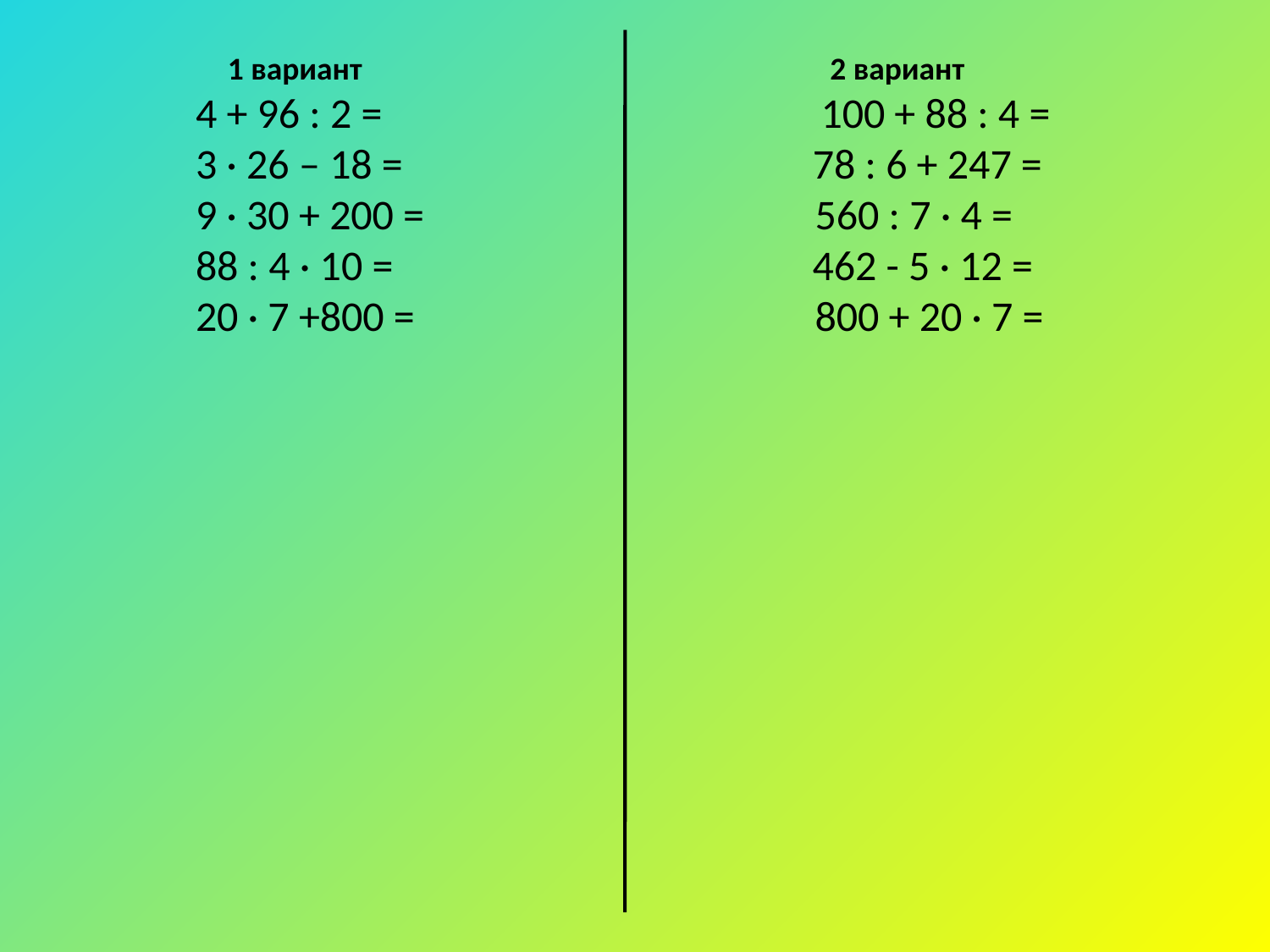

1 вариант                                                                 2 вариант
              4 + 96 : 2 =                                              100 + 88 : 4 =
              3 · 26 – 18 =                                           78 : 6 + 247 =
              9 · 30 + 200 =                                         560 : 7 · 4 =
              88 : 4 · 10 =                                            462 - 5 · 12 =
              20 · 7 +800 =                                          800 + 20 · 7 =